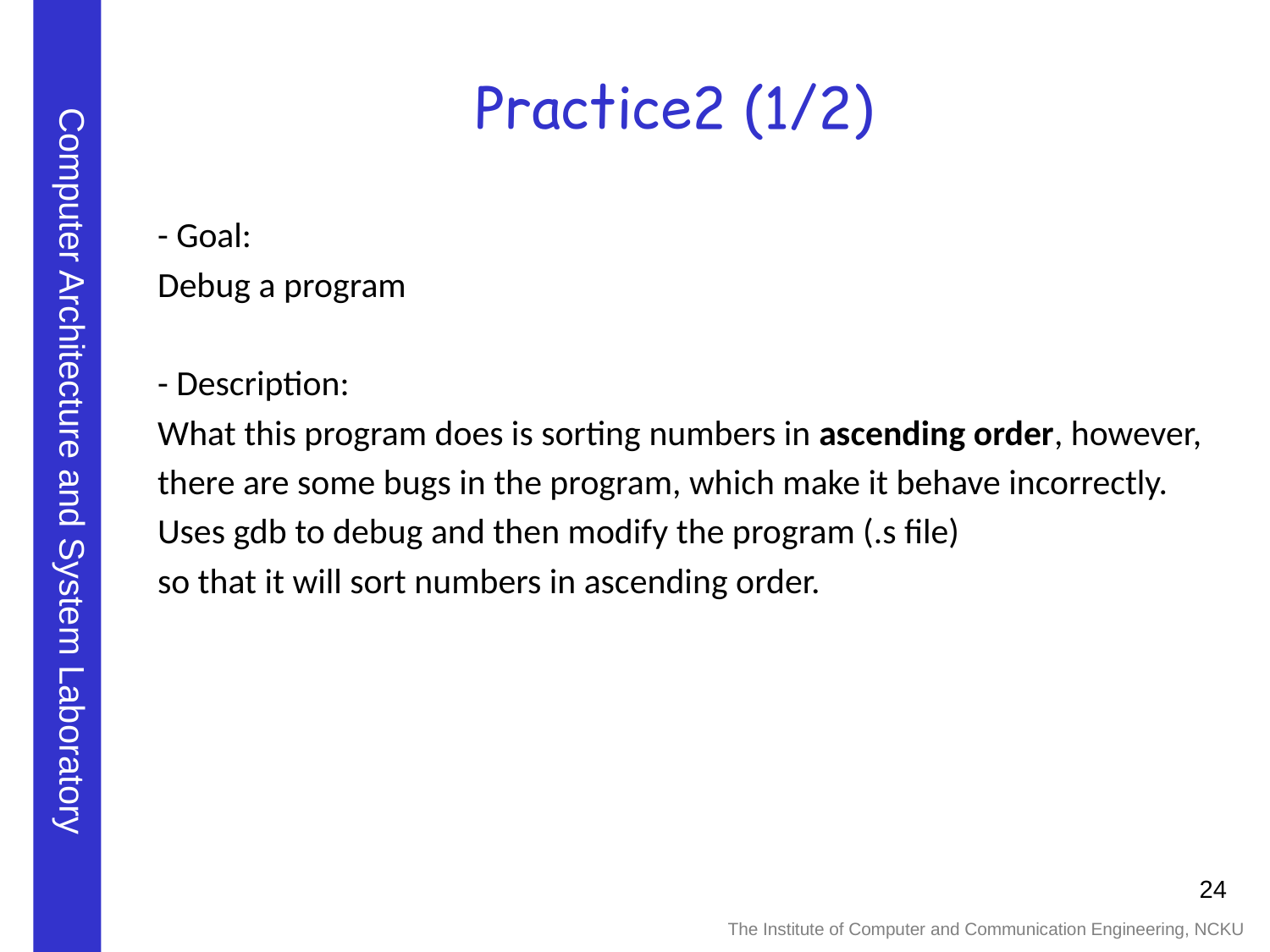

# Practice2 (1/2)
- Goal:
Debug a program

- Description:
What this program does is sorting numbers in ascending order, however,
there are some bugs in the program, which make it behave incorrectly.
Uses gdb to debug and then modify the program (.s file)
so that it will sort numbers in ascending order.
24